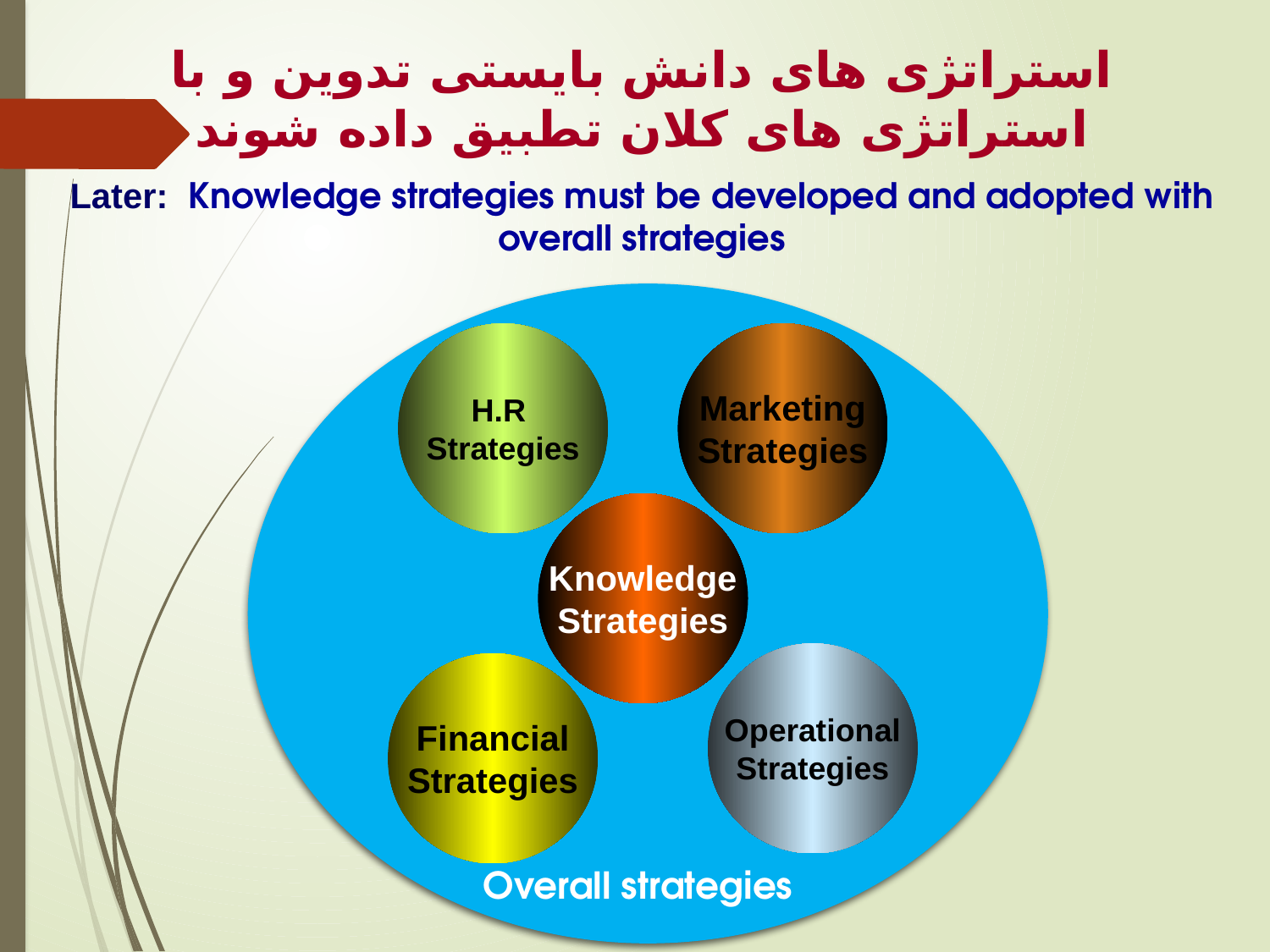

استراتژی های دانش بایستی تدوین و با استراتژی های کلان تطبیق داده شوند

Later:  Knowledge strategies must be developed and adopted with overall strategies

H.R
Strategies
Marketing
Strategies
Knowledge
Strategies
Operational
Strategies
Financial
Strategies
Overall strategies